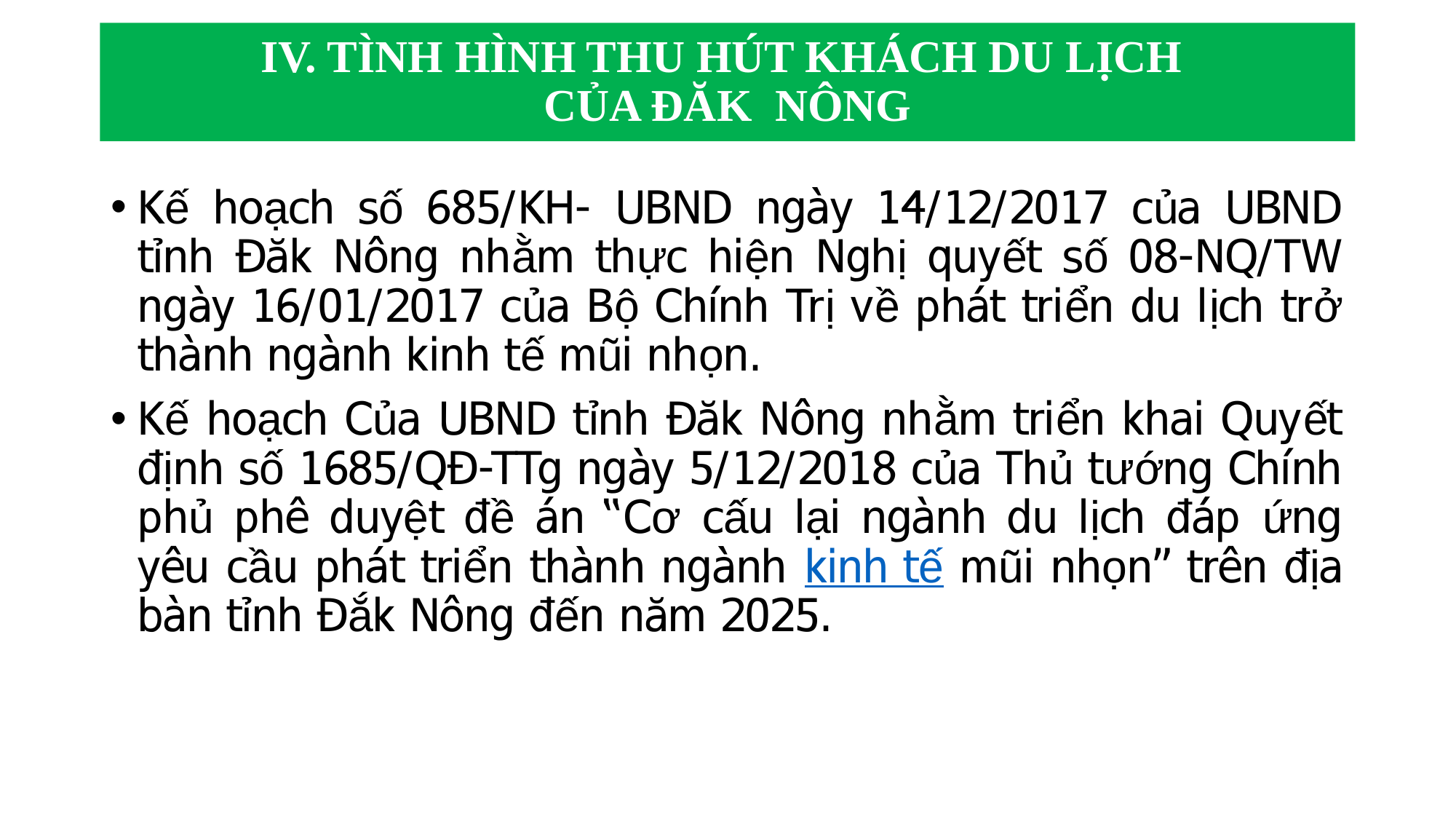

# IV. TÌNH HÌNH THU HÚT KHÁCH DU LỊCH CỦA ĐĂK  NÔNG
Kế hoạch số 685/KH- UBND ngày 14/12/2017 của UBND tỉnh Đăk Nông nhằm thực hiện Nghị quyết số 08-NQ/TW ngày 16/01/2017 của Bộ Chính Trị về phát triển du lịch trở thành ngành kinh tế mũi nhọn.
Kế hoạch Của UBND tỉnh Đăk Nông nhằm triển khai Quyết định số 1685/QĐ-TTg ngày 5/12/2018 của Thủ tướng Chính phủ phê duyệt đề án “Cơ cấu lại ngành du lịch đáp ứng yêu cầu phát triển thành ngành kinh tế mũi nhọn” trên địa bàn tỉnh Đắk Nông đến năm 2025.